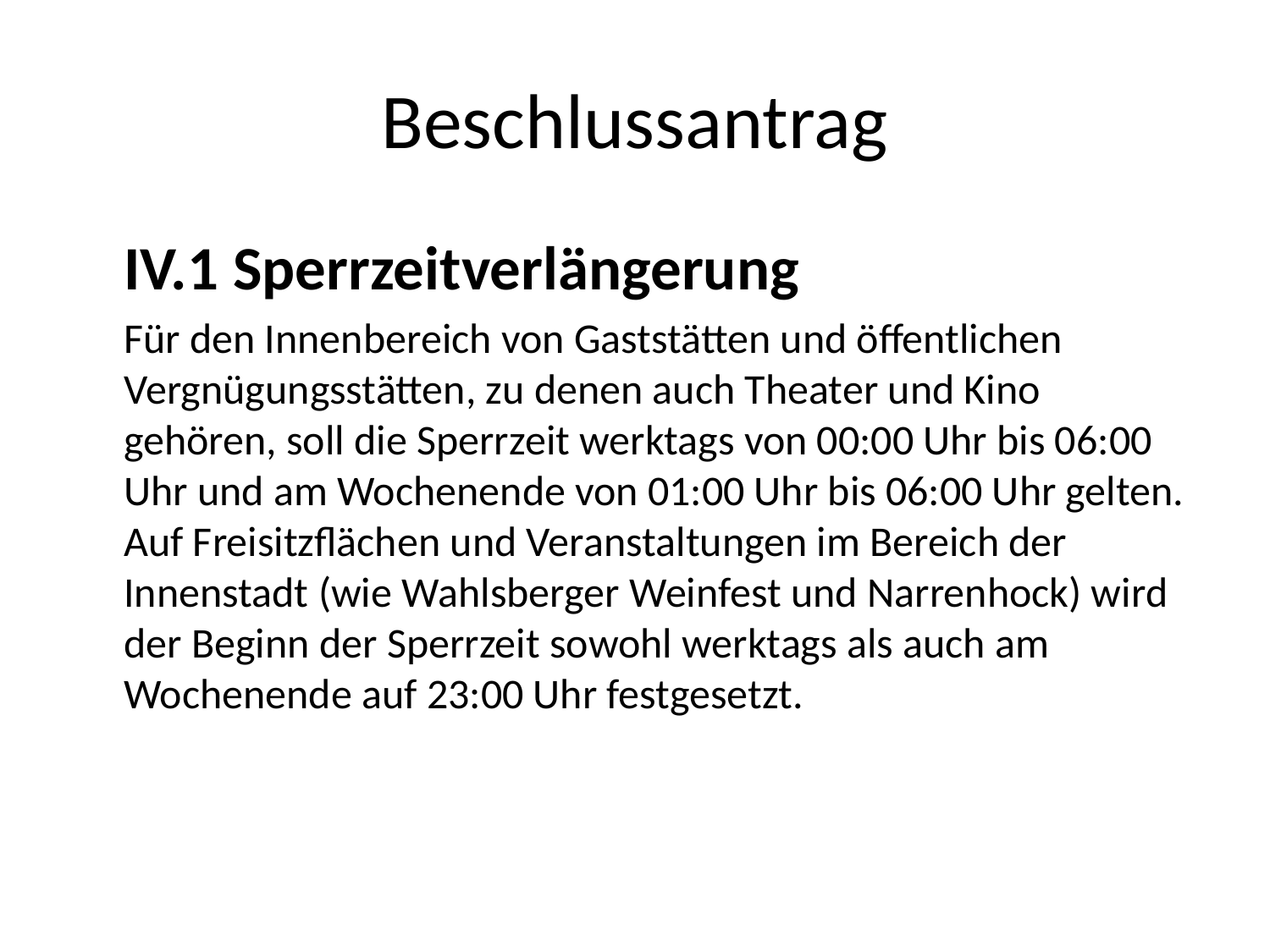

# Beschlussantrag
	IV.1 Sperrzeitverlängerung
     Für den Innenbereich von Gaststätten und öffentlichen Vergnügungsstätten, zu denen auch Theater und Kino gehören, soll die Sperrzeit werktags von 00:00 Uhr bis 06:00 Uhr und am Wochenende von 01:00 Uhr bis 06:00 Uhr gelten. Auf Freisitzflächen und Veranstaltungen im Bereich der Innenstadt (wie Wahlsberger Weinfest und Narrenhock) wird der Beginn der Sperrzeit sowohl werktags als auch am Wochenende auf 23:00 Uhr festgesetzt.